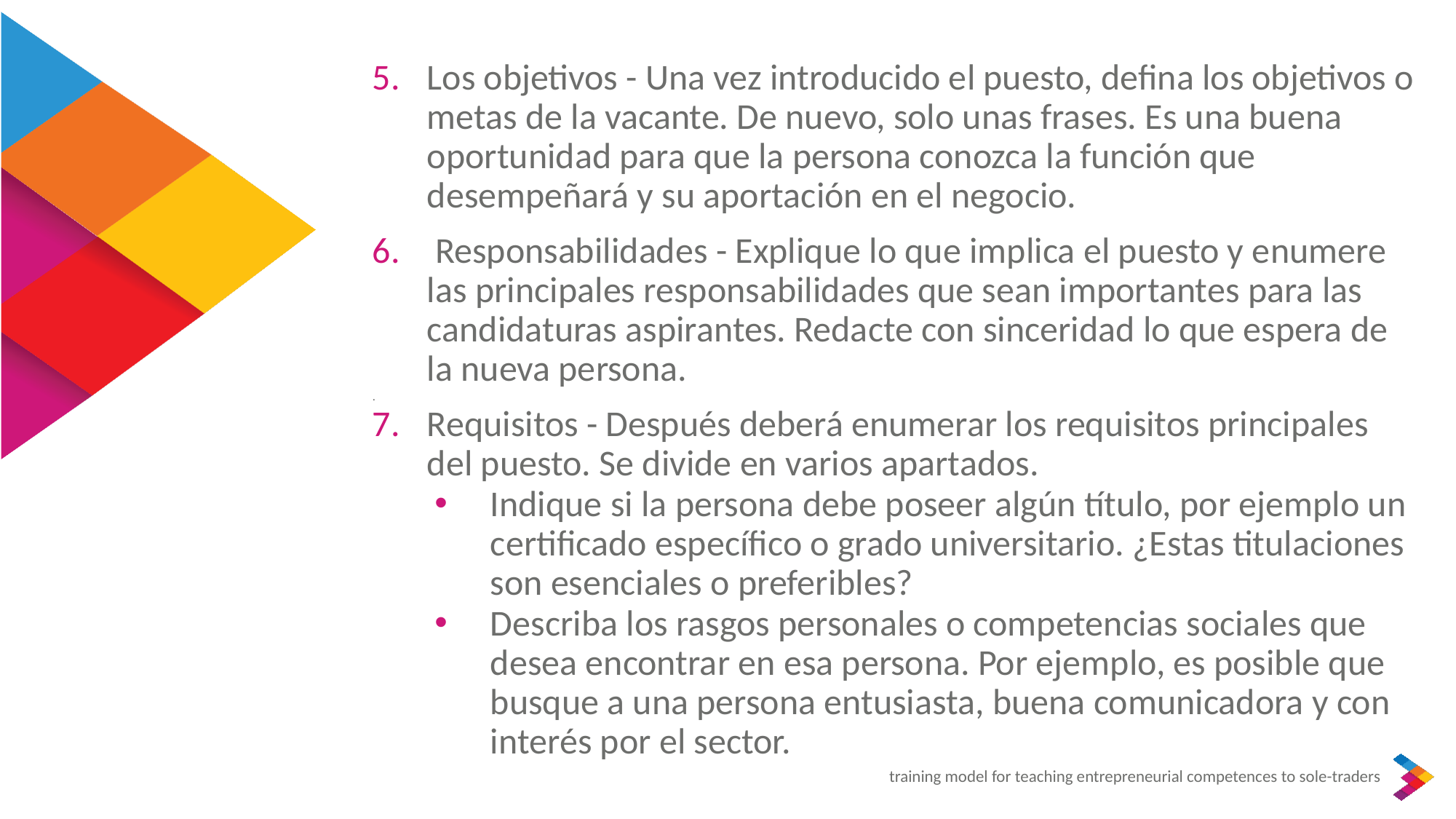

Los objetivos - Una vez introducido el puesto, defina los objetivos o metas de la vacante. De nuevo, solo unas frases. Es una buena oportunidad para que la persona conozca la función que desempeñará y su aportación en el negocio.

 Responsabilidades - Explique lo que implica el puesto y enumere las principales responsabilidades que sean importantes para las candidaturas aspirantes. Redacte con sinceridad lo que espera de la nueva persona.
.
Requisitos - Después deberá enumerar los requisitos principales del puesto. Se divide en varios apartados.
Indique si la persona debe poseer algún título, por ejemplo un certificado específico o grado universitario. ¿Estas titulaciones son esenciales o preferibles?
Describa los rasgos personales o competencias sociales que desea encontrar en esa persona. Por ejemplo, es posible que busque a una persona entusiasta, buena comunicadora y con interés por el sector.